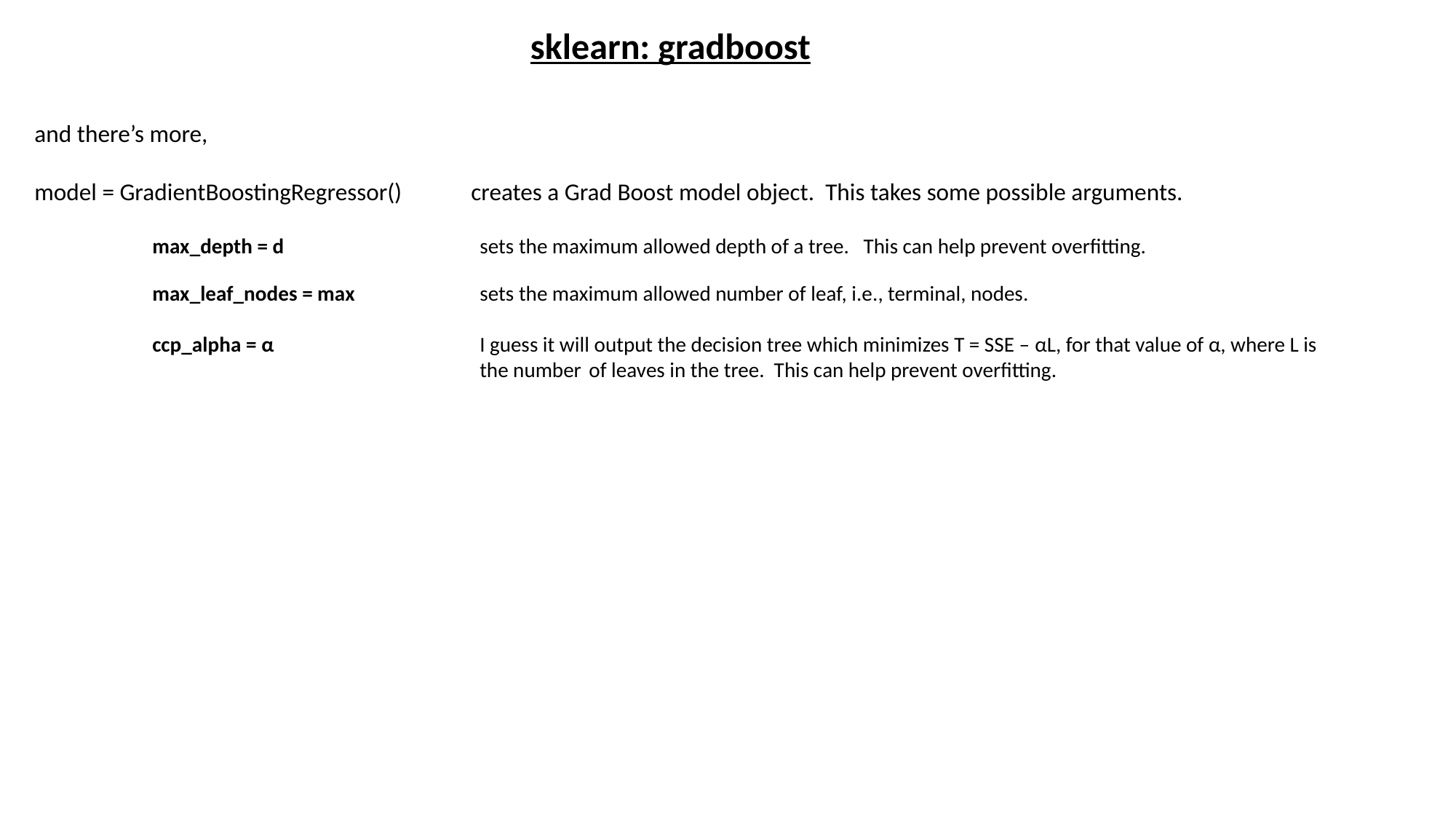

sklearn: gradboost
and there’s more,
model = GradientBoostingRegressor()	creates a Grad Boost model object.  This takes some possible arguments.
max_depth = d 		sets the maximum allowed depth of a tree.   This can help prevent overfitting.
max_leaf_nodes = max 		sets the maximum allowed number of leaf, i.e., terminal, nodes.
ccp_alpha = α 		I guess it will output the decision tree which minimizes T = SSE – αL, for that value of α, where L is 			the number 	of leaves in the tree.  This can help prevent overfitting.